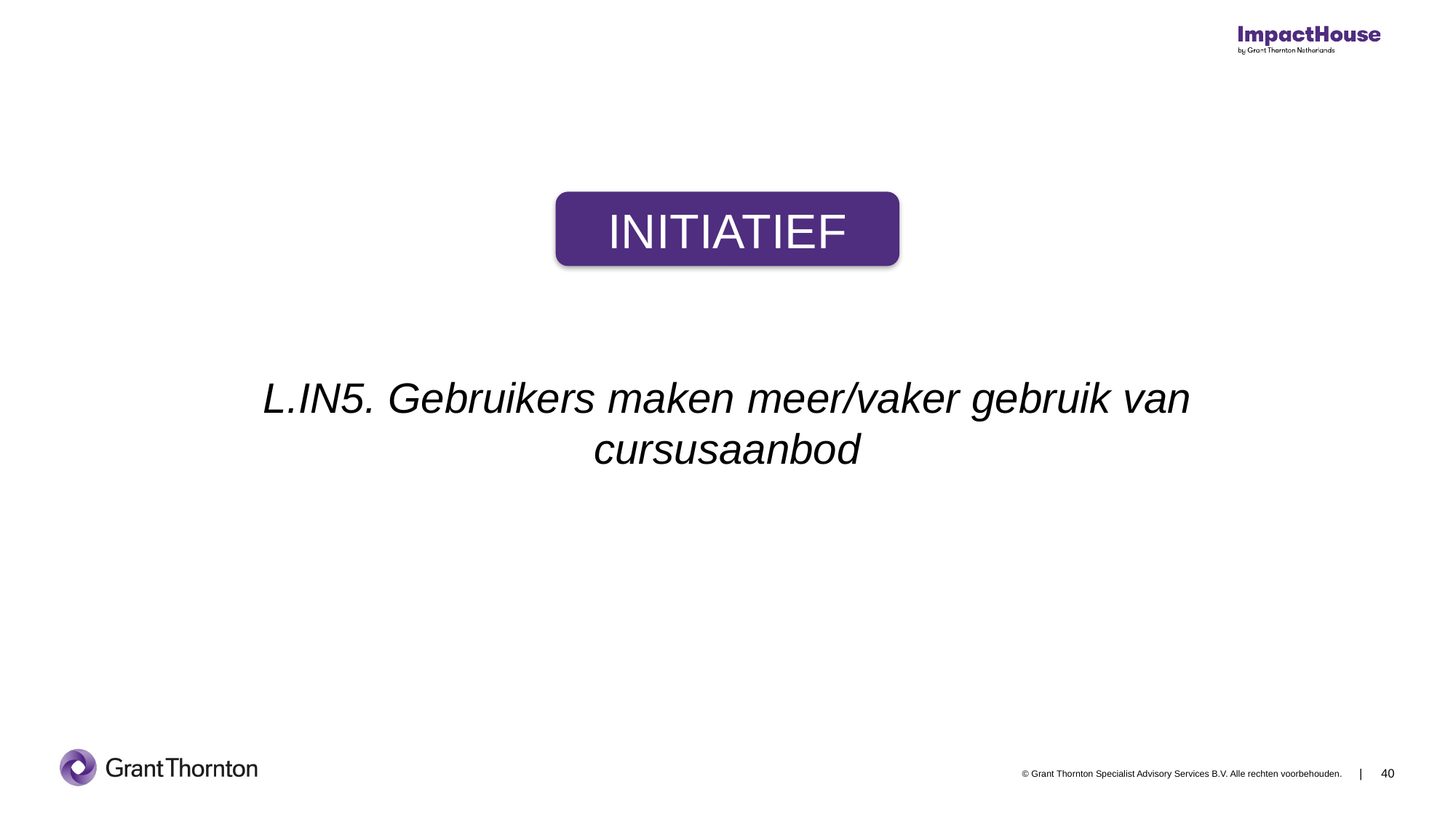

INITIATIEF
L.IN5. Gebruikers maken meer/vaker gebruik van cursusaanbod
40
40